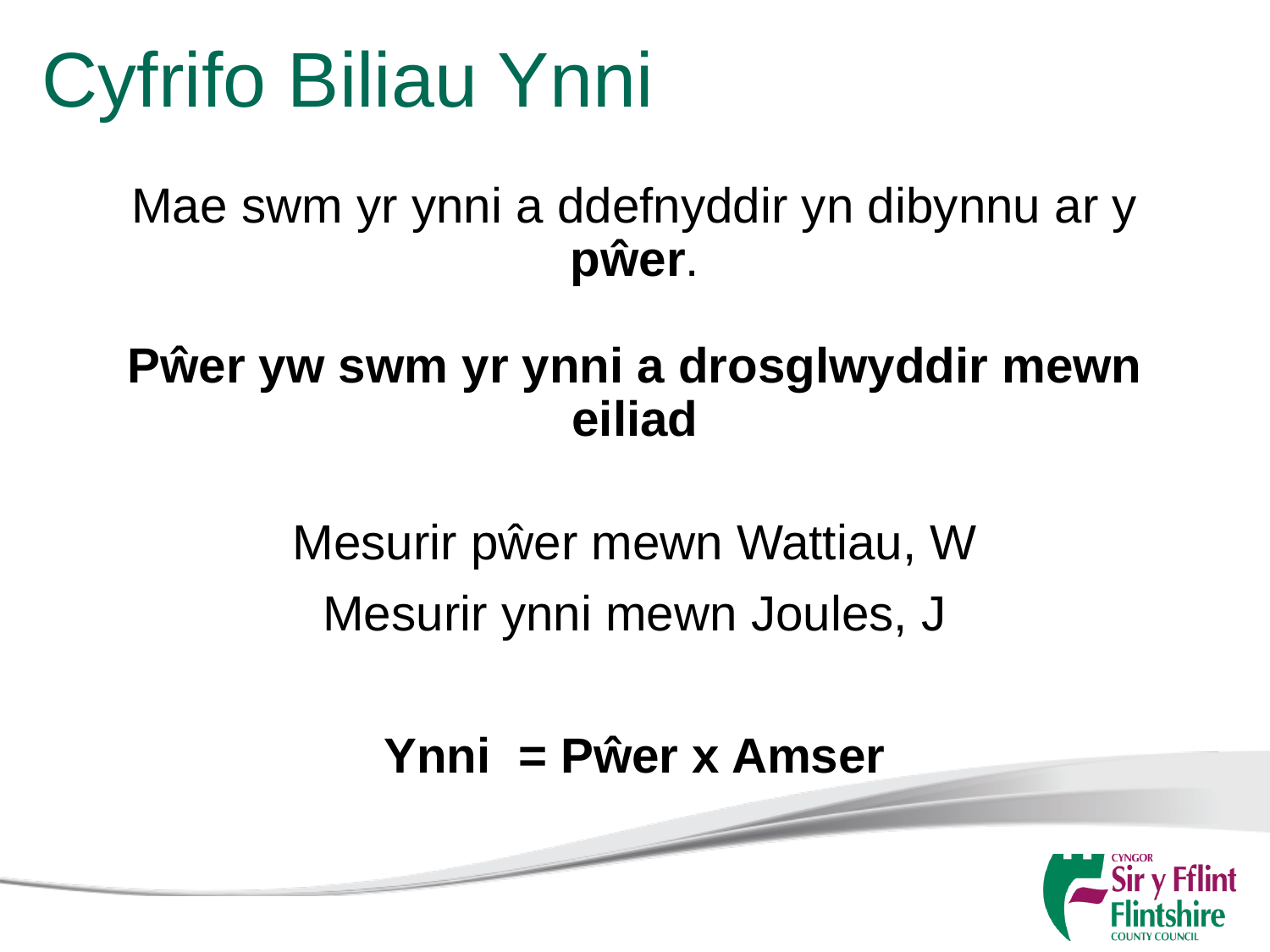

# Cyfrifo Biliau Ynni
Mae swm yr ynni a ddefnyddir yn dibynnu ar y pŵer.

Pŵer yw swm yr ynni a drosglwyddir mewn eiliad

Mesurir pŵer mewn Wattiau, W
Mesurir ynni mewn Joules, J

Ynni  = Pŵer x Amser